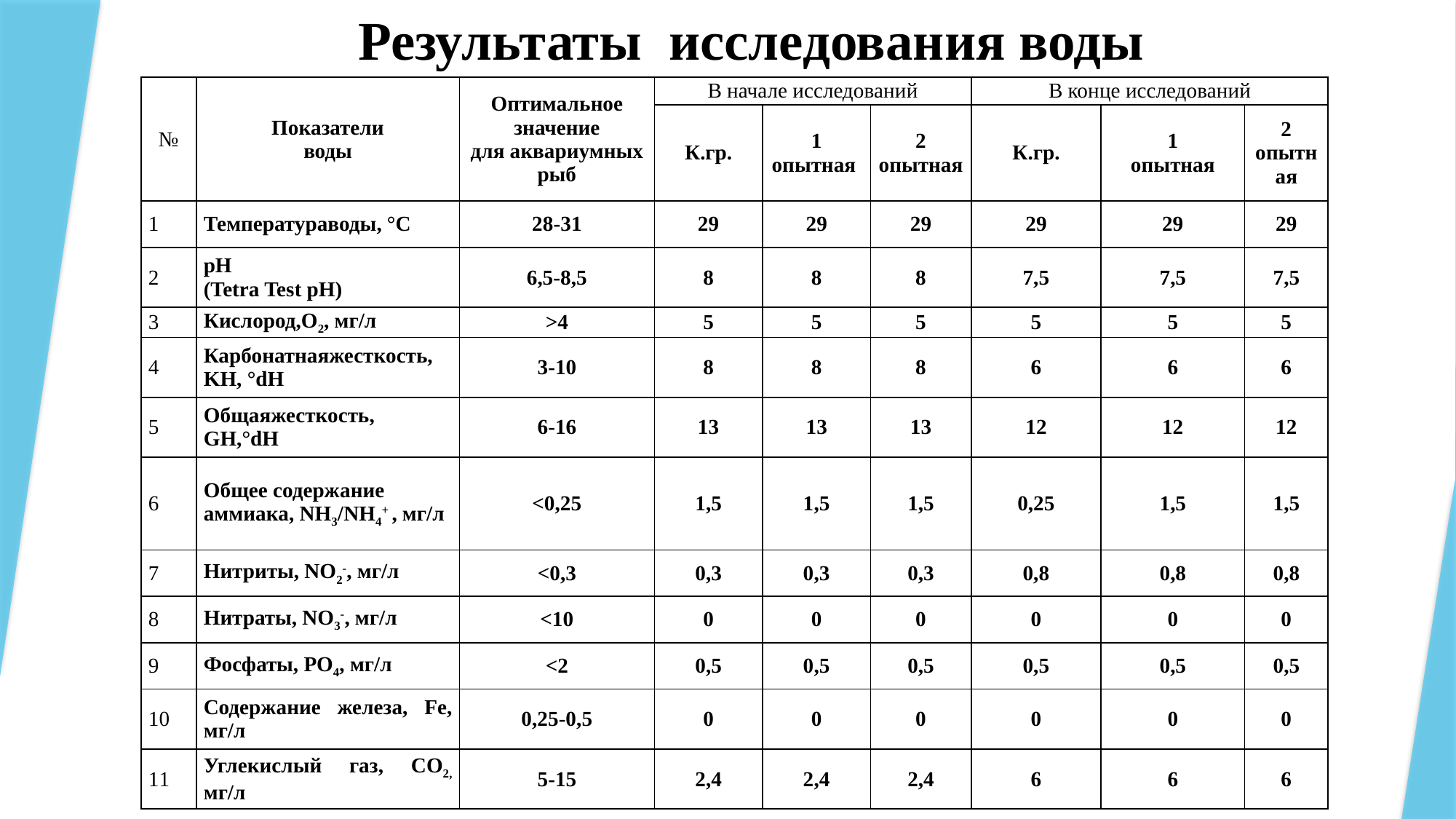

# Результаты  исследования воды
| № | Показатели воды | Оптимальное значение для аквариумных рыб | В начале исследований |  |  | В конце исследований |  |  |
| --- | --- | --- | --- | --- | --- | --- | --- | --- |
|  |  |  | К.гр. | 1 опытная | 2 опытная | К.гр. | 1 опытная | 2 опытная |
| 1 | Температураводы, °С | 28-31 | 29 | 29 | 29 | 29 | 29 | 29 |
| 2 | рН (Tetra Test pH) | 6,5-8,5 | 8 | 8 | 8 | 7,5 | 7,5 | 7,5 |
| 3 | Кислород,O2, мг/л | >4 | 5 | 5 | 5 | 5 | 5 | 5 |
| 4 | Карбонатнаяжесткость, KH, °dH | 3-10 | 8 | 8 | 8 | 6 | 6 | 6 |
| 5 | Общаяжесткость, GH,°dH | 6-16 | 13 | 13 | 13 | 12 | 12 | 12 |
| 6 | Общее содержание аммиака, NH3/NH4+ , мг/л | <0,25 | 1,5 | 1,5 | 1,5 | 0,25 | 1,5 | 1,5 |
| 7 | Нитриты, NO2-, мг/л | <0,3 | 0,3 | 0,3 | 0,3 | 0,8 | 0,8 | 0,8 |
| 8 | Нитраты, NO3-, мг/л | <10 | 0 | 0 | 0 | 0 | 0 | 0 |
| 9 | Фосфаты, PO4, мг/л | <2 | 0,5 | 0,5 | 0,5 | 0,5 | 0,5 | 0,5 |
| 10 | Содержание железа, Fe, мг/л | 0,25-0,5 | 0 | 0 | 0 | 0 | 0 | 0 |
| 11 | Углекислый газ, CO2, мг/л | 5-15 | 2,4 | 2,4 | 2,4 | 6 | 6 | 6 |